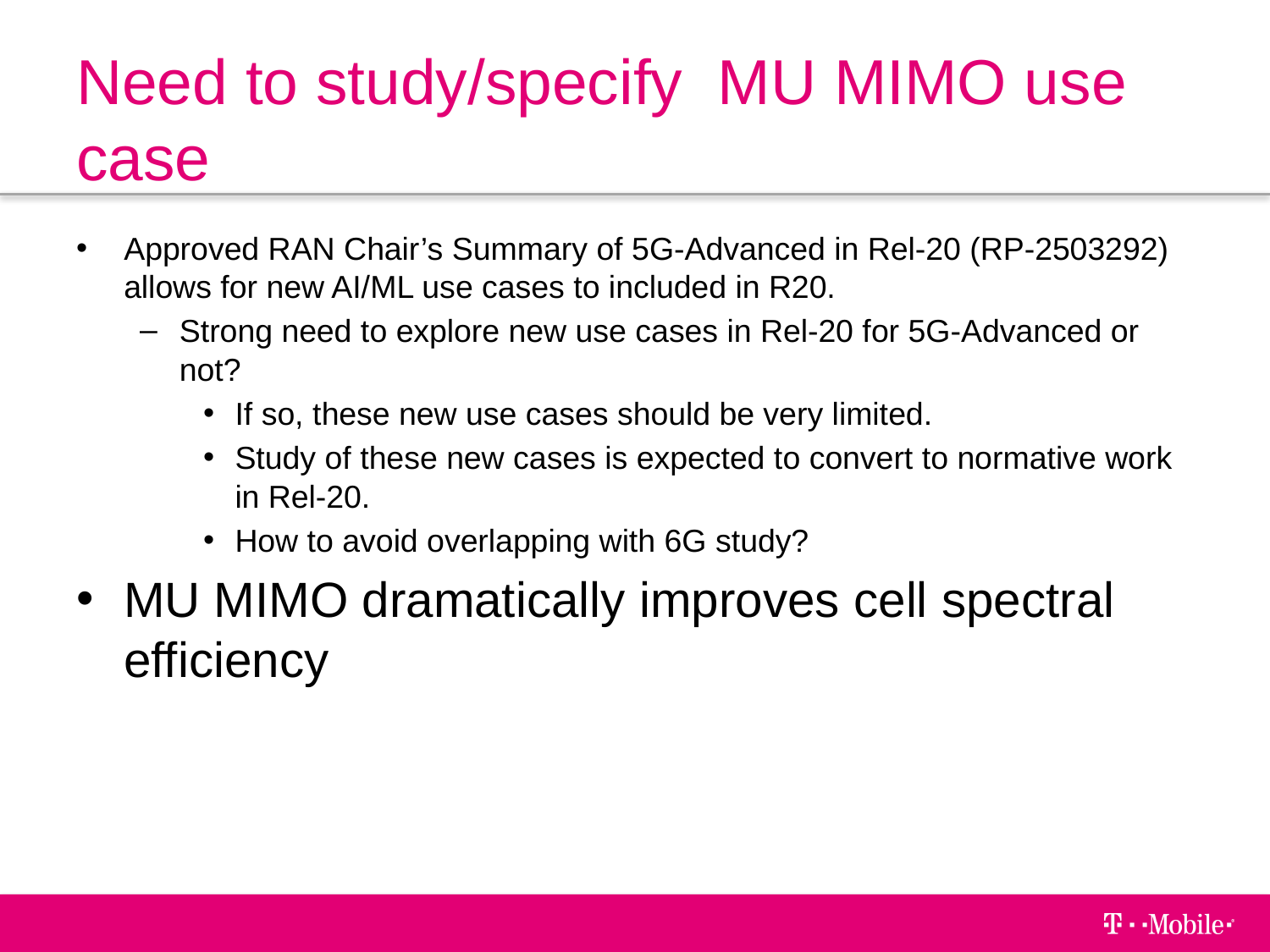

# Need to study/specify  MU MIMO use case
Approved RAN Chair’s Summary of 5G-Advanced in Rel-20 (RP-2503292)  allows for new AI/ML use cases to included in R20.
Strong need to explore new use cases in Rel-20 for 5G-Advanced or not?
If so, these new use cases should be very limited.
Study of these new cases is expected to convert to normative work in Rel-20.
How to avoid overlapping with 6G study?
MU MIMO dramatically improves cell spectral efficiency